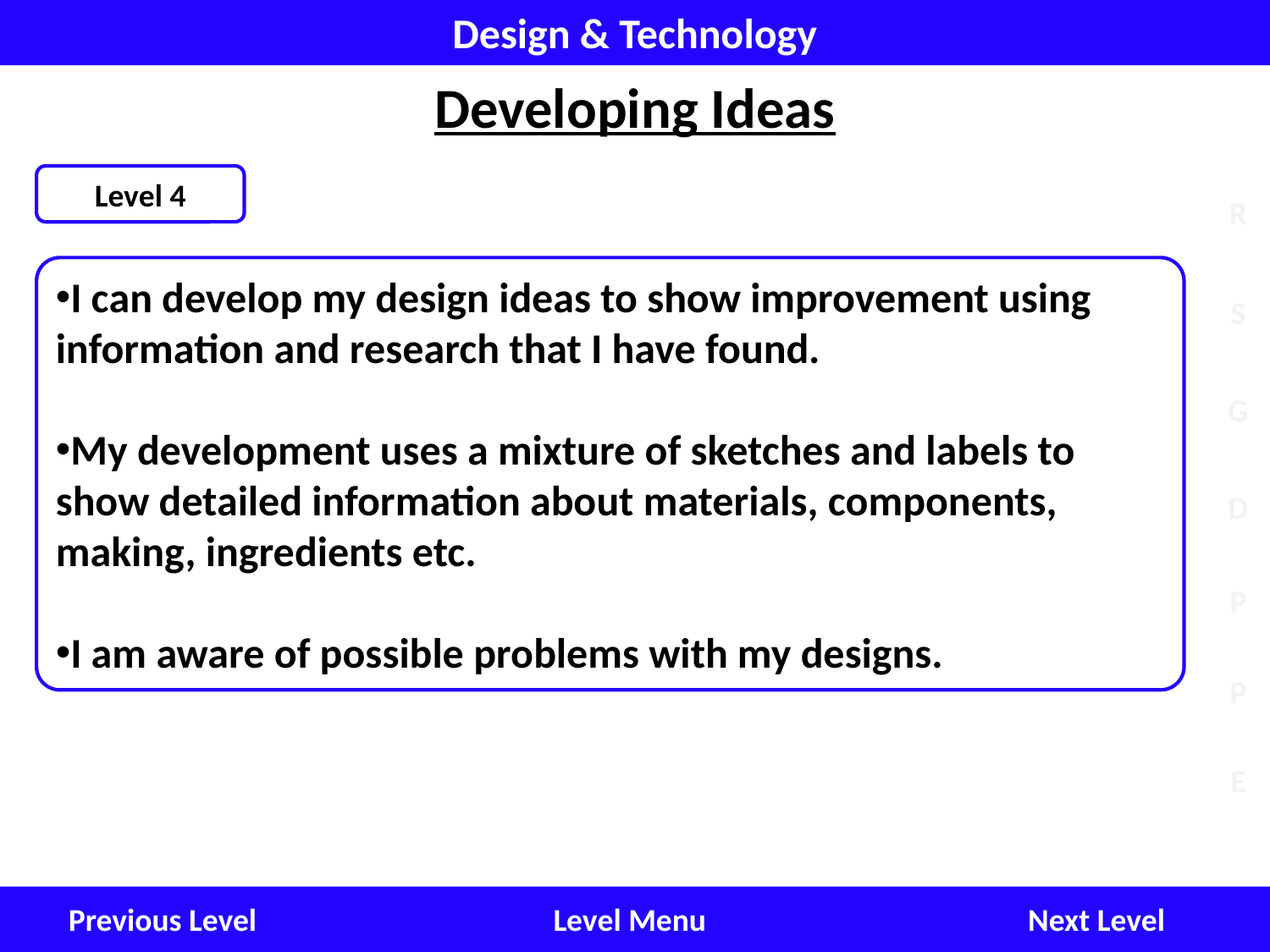

Design & Technology
Developing Ideas
Level 4
I can develop my design ideas to show improvement using information and research that I have found.

My development uses a mixture of sketches and labels to show detailed information about materials, components, making, ingredients etc.

I am aware of possible problems with my designs.

Next Level
Level Menu
Previous Level